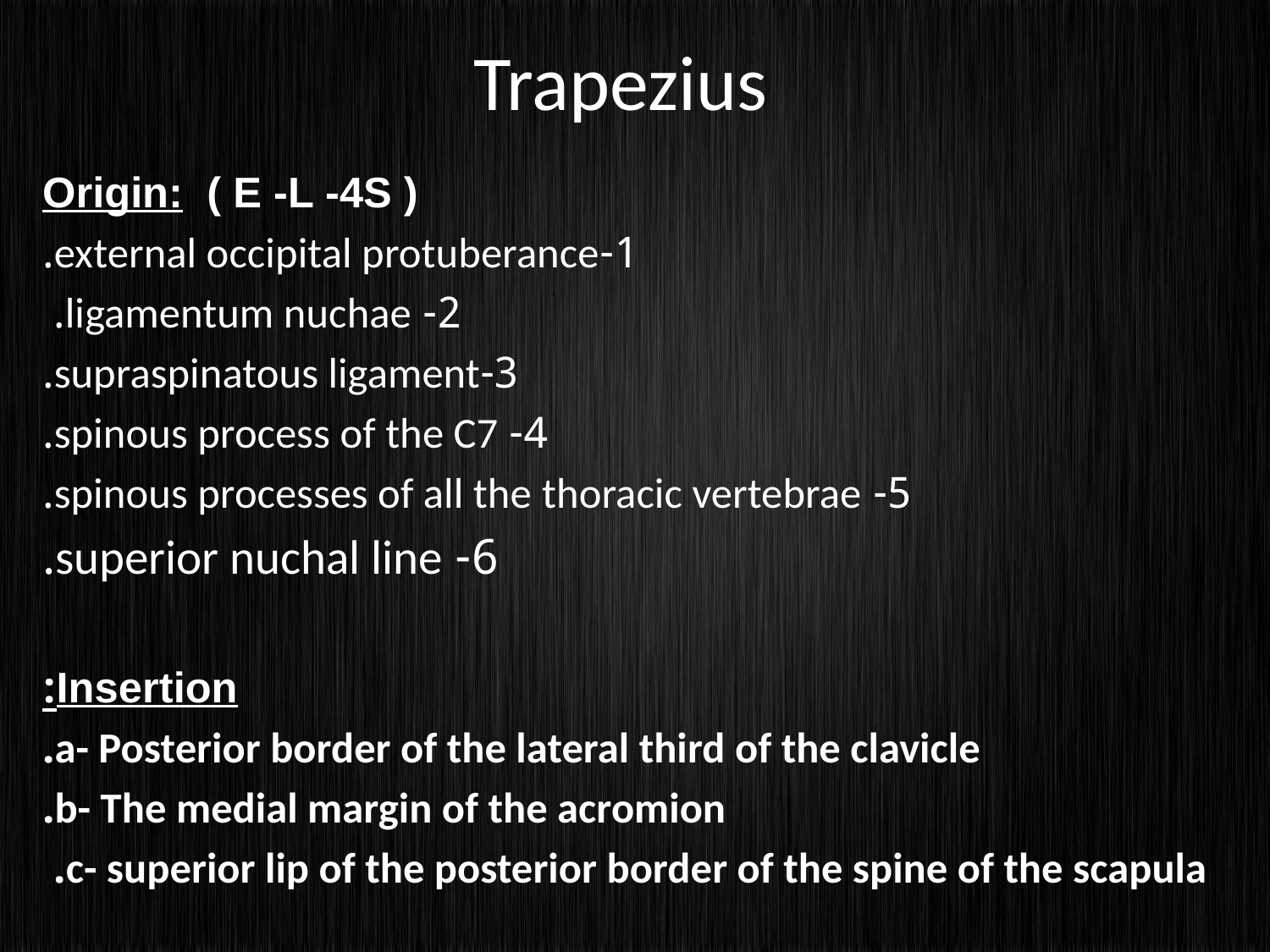

# Trapezius
  Origin:  ( E -L -4S )
1-external occipital protuberance.
2- ligamentum nuchae.
3-supraspinatous ligament.
4- spinous process of the C7.
5- spinous processes of all the thoracic vertebrae.
6- superior nuchal line.

Insertion:
a- Posterior border of the lateral third of the clavicle.
b- The medial margin of the acromion.
c- superior lip of the posterior border of the spine of the scapula.